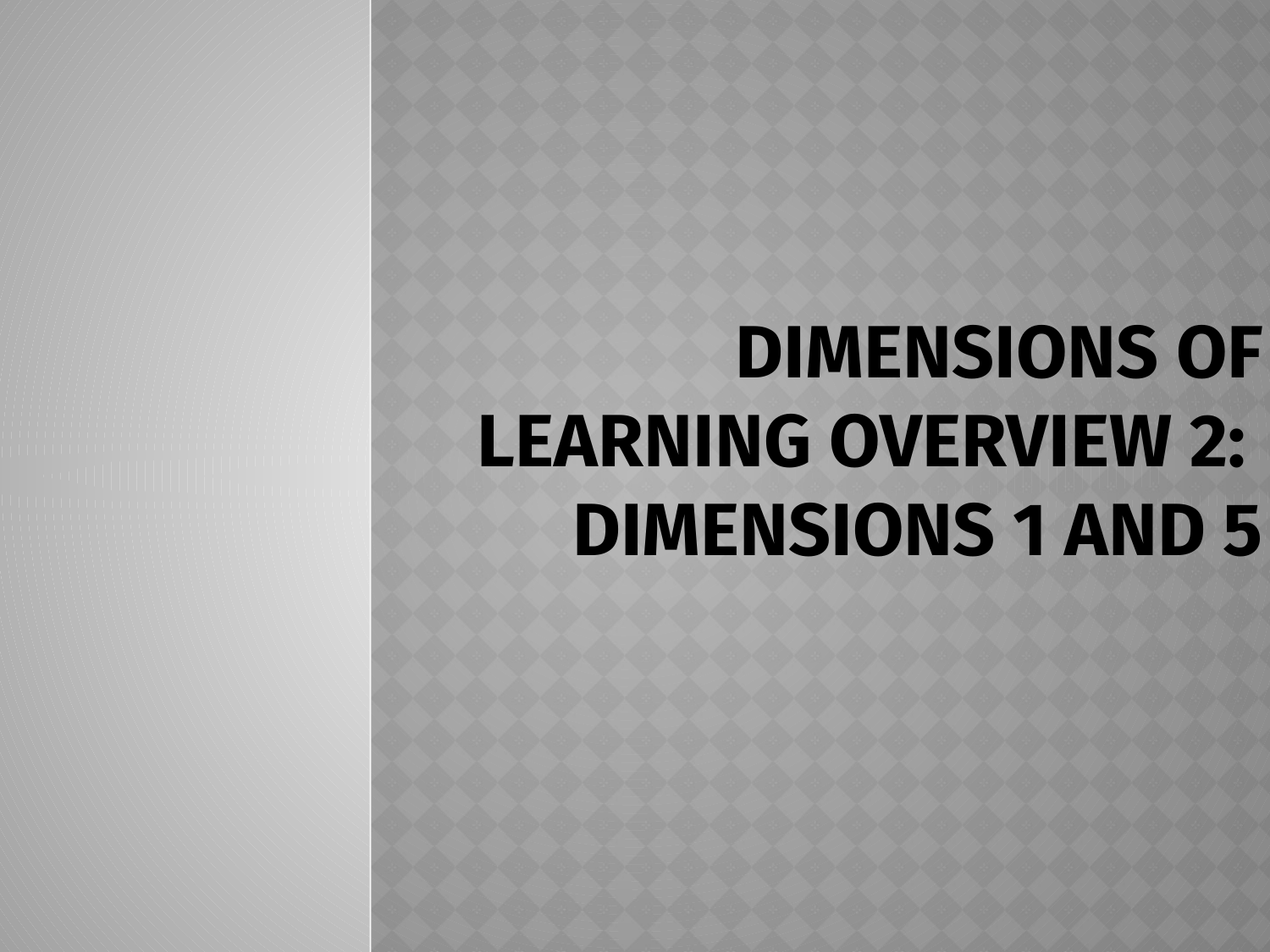

# Dimensions of Learning Overview 2:  Dimensions 1 and 5